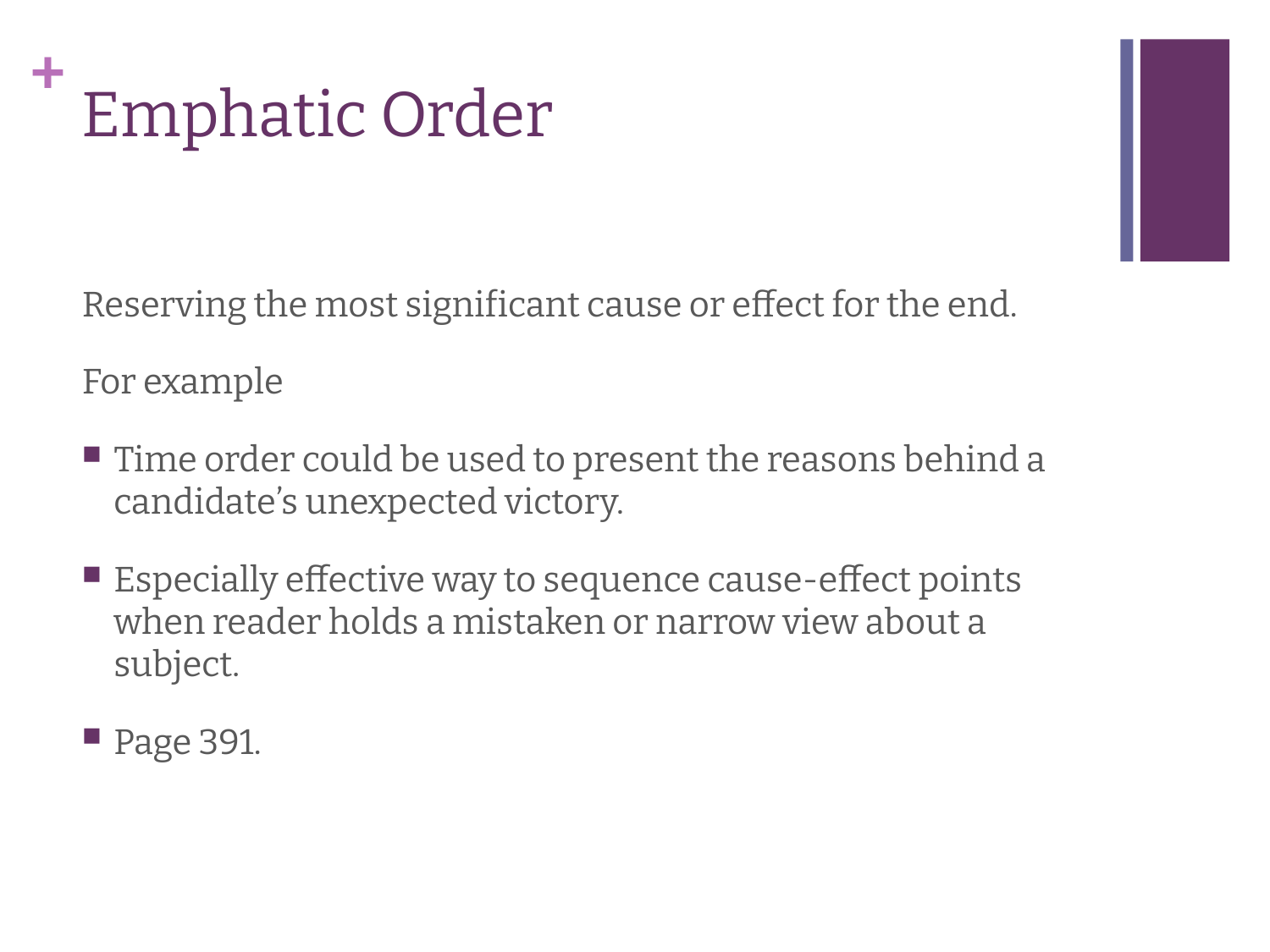

# Emphatic Order
Reserving the most significant cause or effect for the end.
For example
Time order could be used to present the reasons behind a candidate’s unexpected victory.
Especially effective way to sequence cause-effect points when reader holds a mistaken or narrow view about a subject.
Page 391.